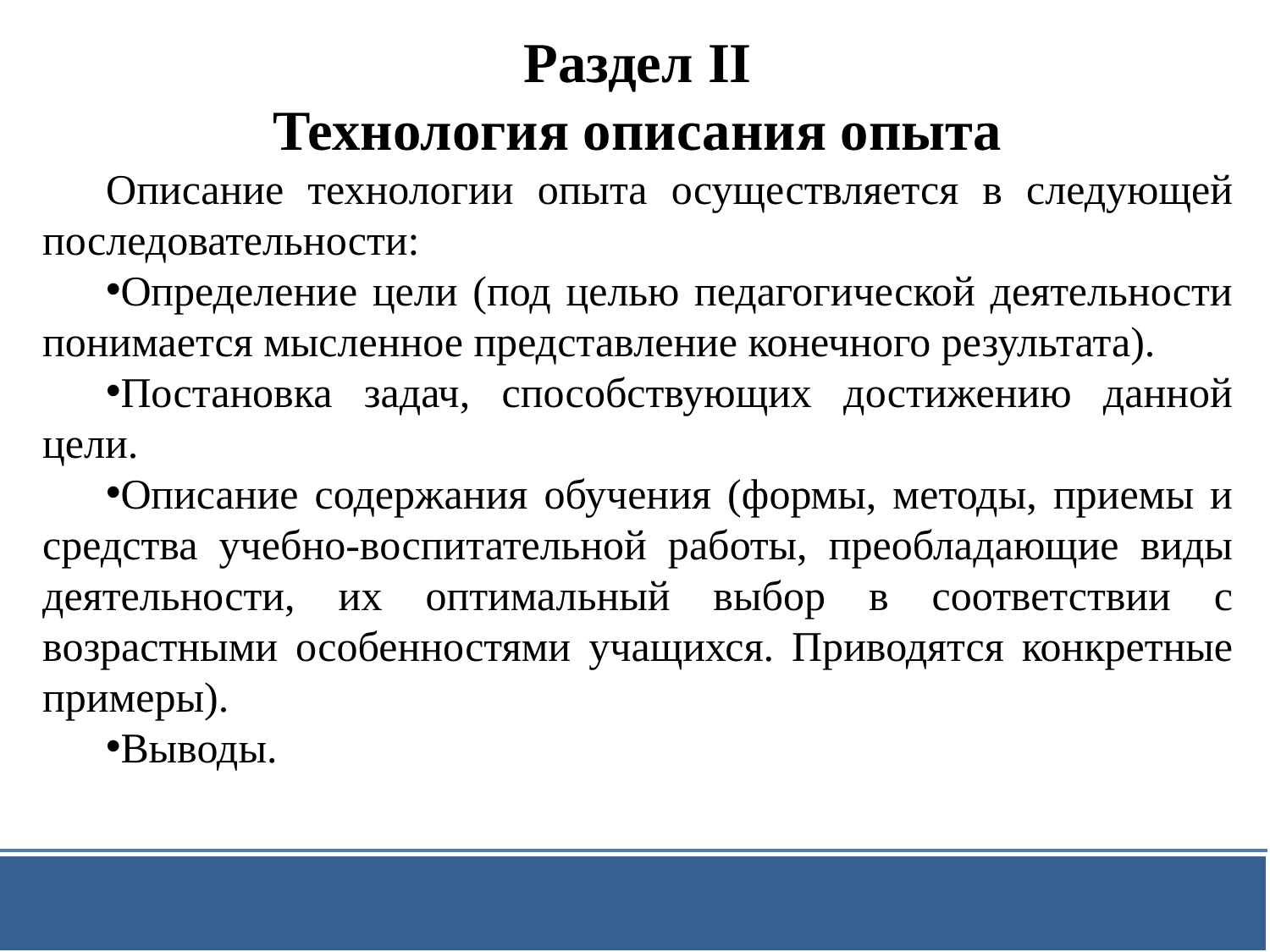

Раздел II
Технология описания опыта
Описание технологии опыта осуществляется в следующей последовательности:
Определение цели (под целью педагогической деятельности понимается мысленное представление конечного результата).
Постановка задач, способствующих достижению данной цели.
Описание содержания обучения (формы, методы, приемы и средства учебно-воспитательной работы, преобладающие виды деятельности, их оптимальный выбор в соответствии с возрастными особенностями учащихся. Приводятся конкретные примеры).
Выводы.

11